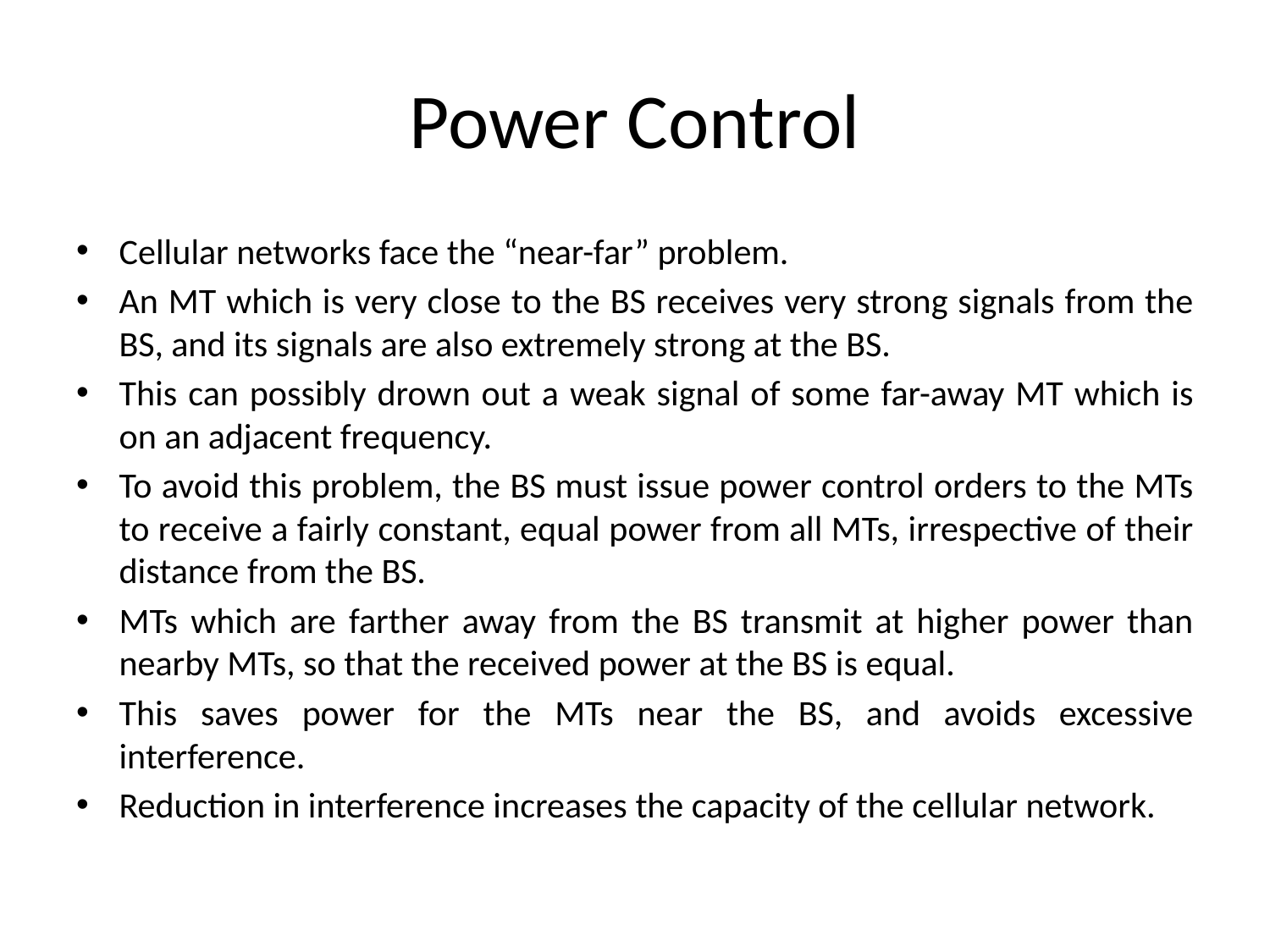

# Power Control
Cellular networks face the “near-far” problem.
An MT which is very close to the BS receives very strong signals from the BS, and its signals are also extremely strong at the BS.
This can possibly drown out a weak signal of some far-away MT which is on an adjacent frequency.
To avoid this problem, the BS must issue power control orders to the MTs to receive a fairly constant, equal power from all MTs, irrespective of their distance from the BS.
MTs which are farther away from the BS transmit at higher power than nearby MTs, so that the received power at the BS is equal.
This saves power for the MTs near the BS, and avoids excessive interference.
Reduction in interference increases the capacity of the cellular network.